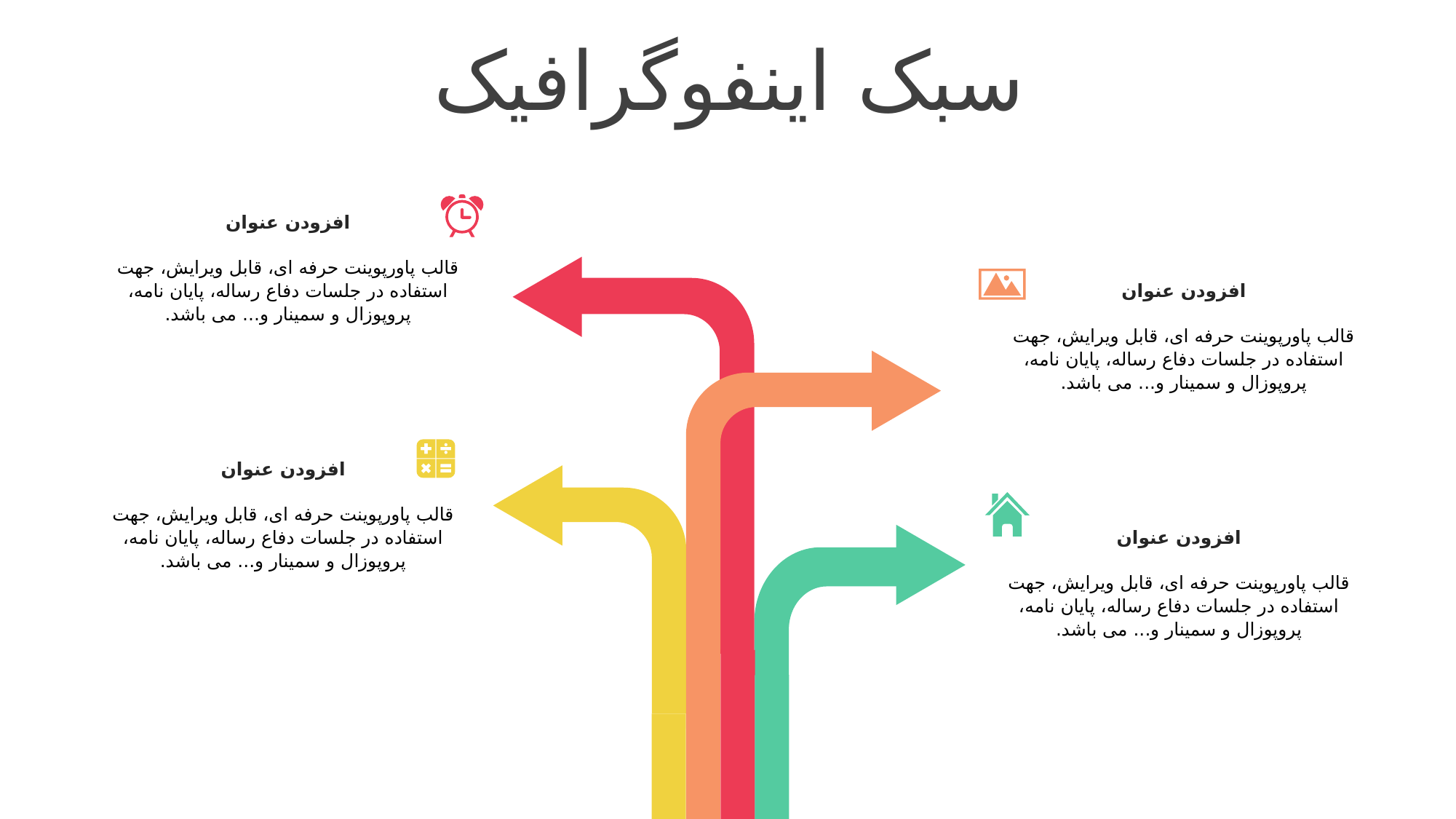

سبک اینفوگرافیک
افزودن عنوان
قالب پاورپوینت حرفه ای، قابل ویرایش، جهت استفاده در جلسات دفاع رساله، پایان نامه، پروپوزال و سمینار و... می باشد.

افزودن عنوان
قالب پاورپوینت حرفه ای، قابل ویرایش، جهت استفاده در جلسات دفاع رساله، پایان نامه، پروپوزال و سمینار و... می باشد.

افزودن عنوان
قالب پاورپوینت حرفه ای، قابل ویرایش، جهت استفاده در جلسات دفاع رساله، پایان نامه، پروپوزال و سمینار و... می باشد.

افزودن عنوان
قالب پاورپوینت حرفه ای، قابل ویرایش، جهت استفاده در جلسات دفاع رساله، پایان نامه، پروپوزال و سمینار و... می باشد.